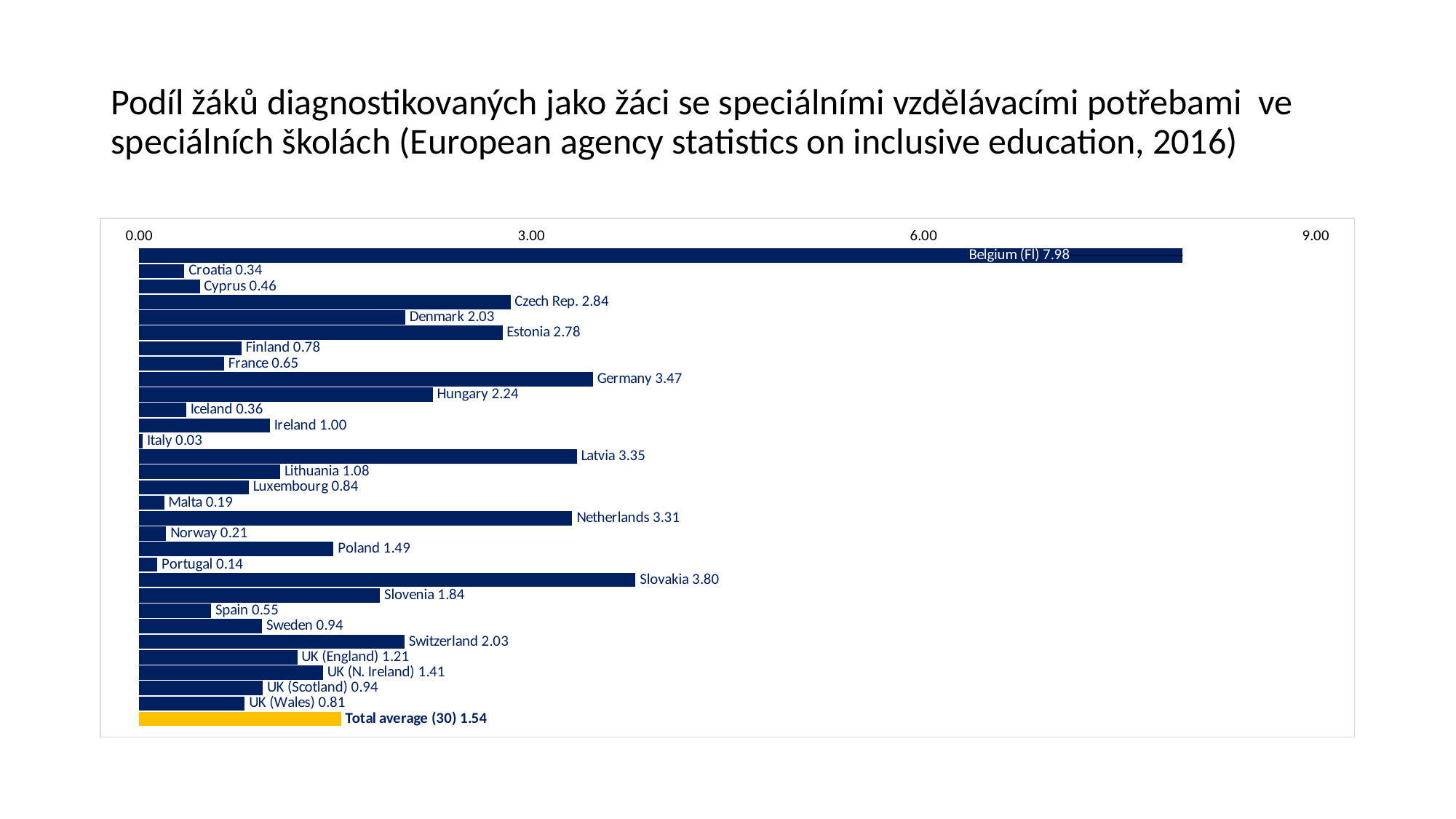

# Podíl žáků diagnostikovaných jako žáci se speciálními vzdělávacími potřebami  ve speciálních školách (European agency statistics on inclusive education, 2016)

### Chart

| Category |  |
|---|---|
| Belgium (Fl) | 7.980170761162392 |
| Croatia | 0.3448937764320522 |
| Cyprus | 0.4629629629629629 |
| Czech Rep. | 2.8402143332902545 |
| Denmark | 2.034749592310429 |
| Estonia | 2.7785702552930296 |
| Finland | 0.7802540318429009 |
| France | 0.6493693667253294 |
| Germany | 3.4705913418168457 |
| Hungary | 2.244214953833622 |
| Iceland | 0.3593286350148368 |
| Ireland | 0.9988341940685538 |
| Italy | 0.026560366712907877 |
| Latvia | 3.346385995806157 |
| Lithuania | 1.0786455019175538 |
| Luxembourg | 0.8386974304105476 |
| Malta | 0.18972760536658084 |
| Netherlands | 3.3120047576850546 |
| Norway | 0.20597871391737588 |
| Poland | 1.4860371050840524 |
| Portugal | 0.13761648721970496 |
| Slovakia | 3.7958279514062525 |
| Slovenia | 1.841531237024778 |
| Spain | 0.5491360885163477 |
| Sweden | 0.9391760301186552 |
| Switzerland | 2.0295227483652396 |
| UK (England) | 1.2084872992632876 |
| UK (N. Ireland) | 1.405584695533593 |
| UK (Scotland) | 0.9446735434382011 |
| UK (Wales) | 0.8070817010840667 |
| Total average (30) | 1.5430955872497925 |